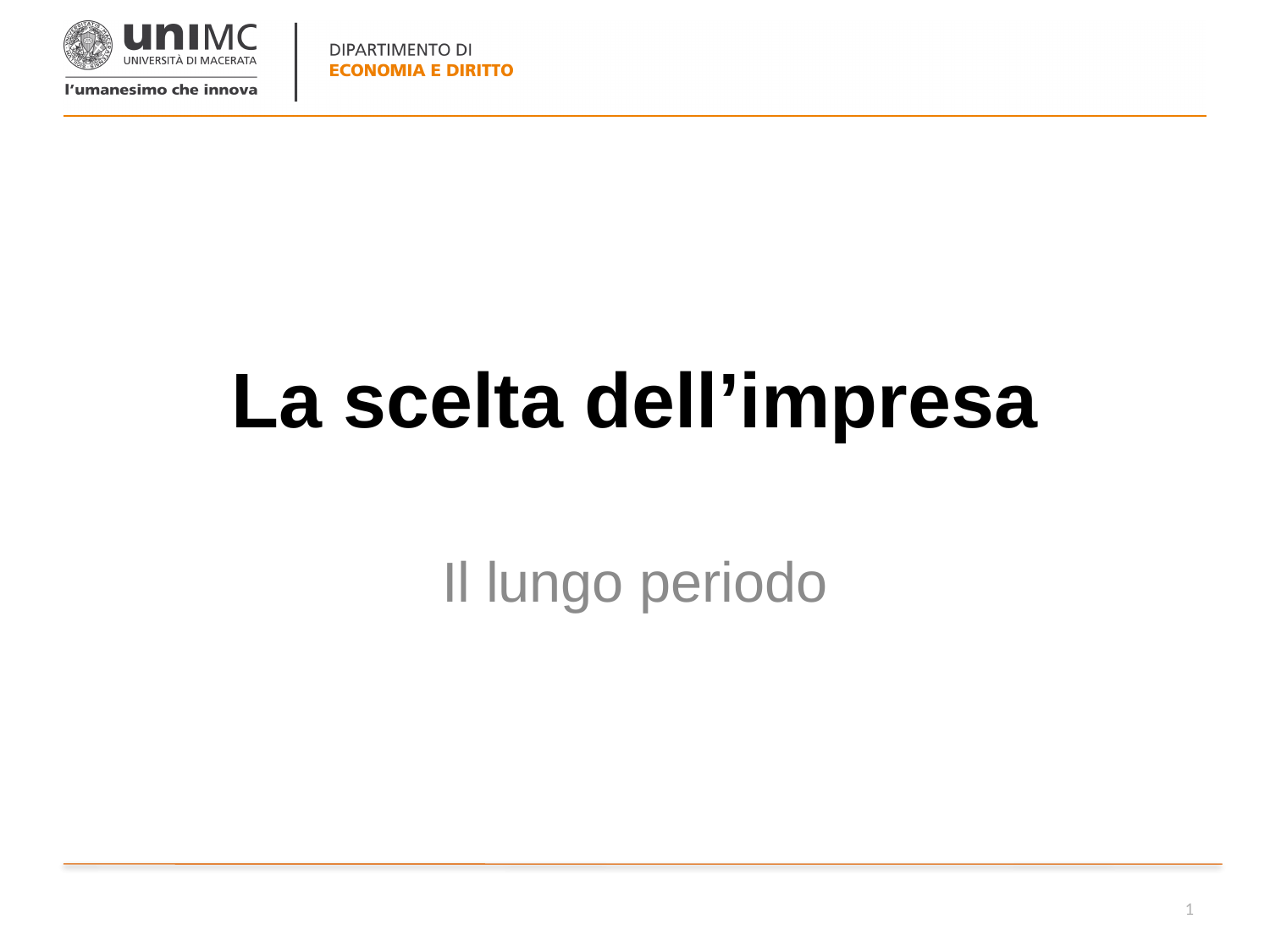

1
# La scelta dell’impresa
Il lungo periodo